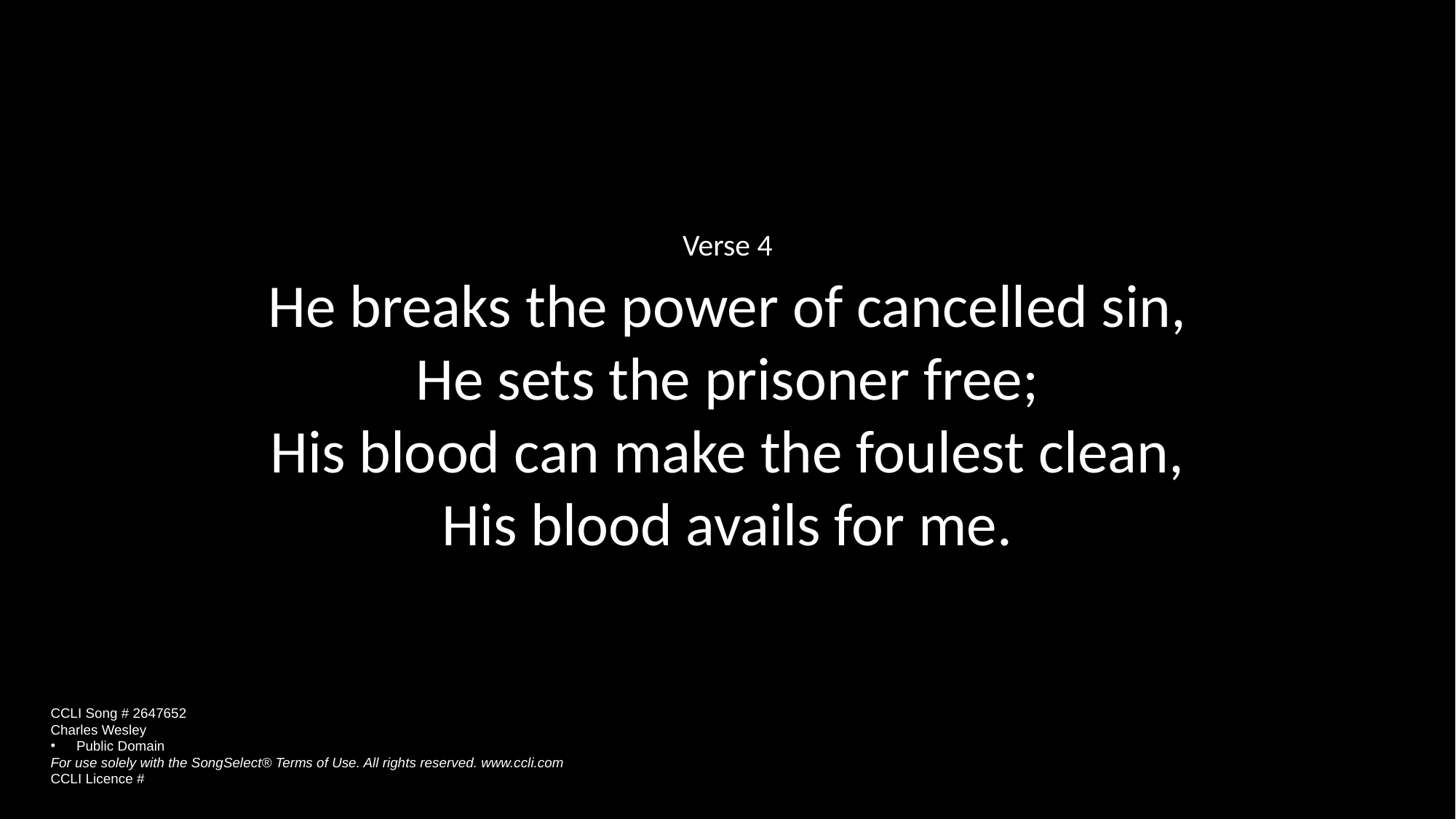

Verse 4
He breaks the power of cancelled sin,
He sets the prisoner free;
His blood can make the foulest clean,
His blood avails for me.
CCLI Song # 2647652
Charles Wesley
Public Domain
For use solely with the SongSelect® Terms of Use. All rights reserved. www.ccli.com
CCLI Licence #